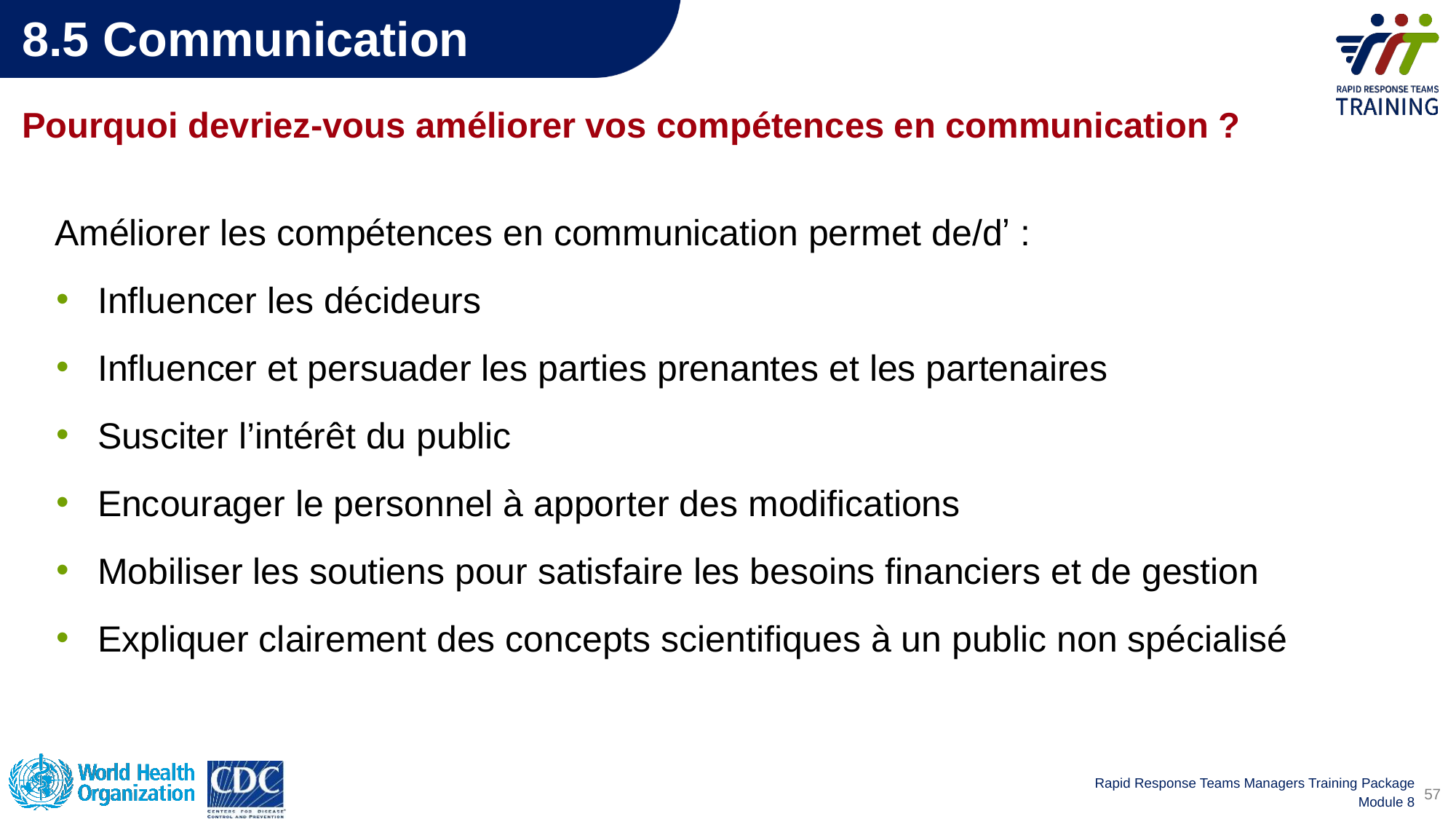

8.5 Communication
Pourquoi devriez-vous améliorer vos compétences en communication ?
Améliorer les compétences en communication permet de/dʼ :
Influencer les décideurs
Influencer et persuader les parties prenantes et les partenaires
Susciter l’intérêt du public
Encourager le personnel à apporter des modifications
Mobiliser les soutiens pour satisfaire les besoins financiers et de gestion
Expliquer clairement des concepts scientifiques à un public non spécialisé

57